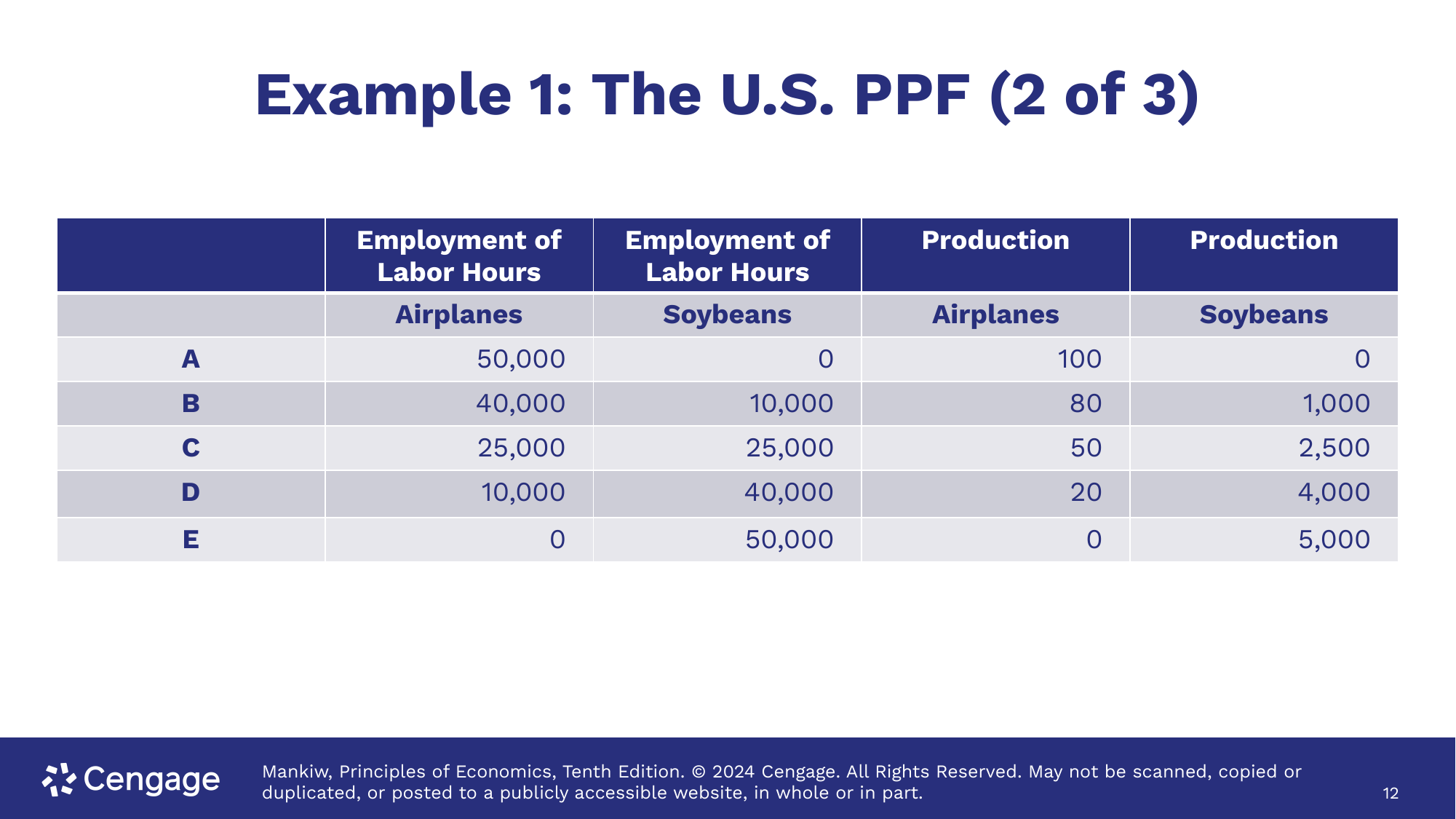

# Example 1: The U.S. PPF (2 of 3)
|  | Employment of Labor Hours | Employment of Labor Hours | Production | Production |
| --- | --- | --- | --- | --- |
|  | Airplanes | Soybeans | Airplanes | Soybeans |
| A | 50,000 | 0 | 100 | 0 |
| B | 40,000 | 10,000 | 80 | 1,000 |
| C | 25,000 | 25,000 | 50 | 2,500 |
| D | 10,000 | 40,000 | 20 | 4,000 |
| E | 0 | 50,000 | 0 | 5,000 |